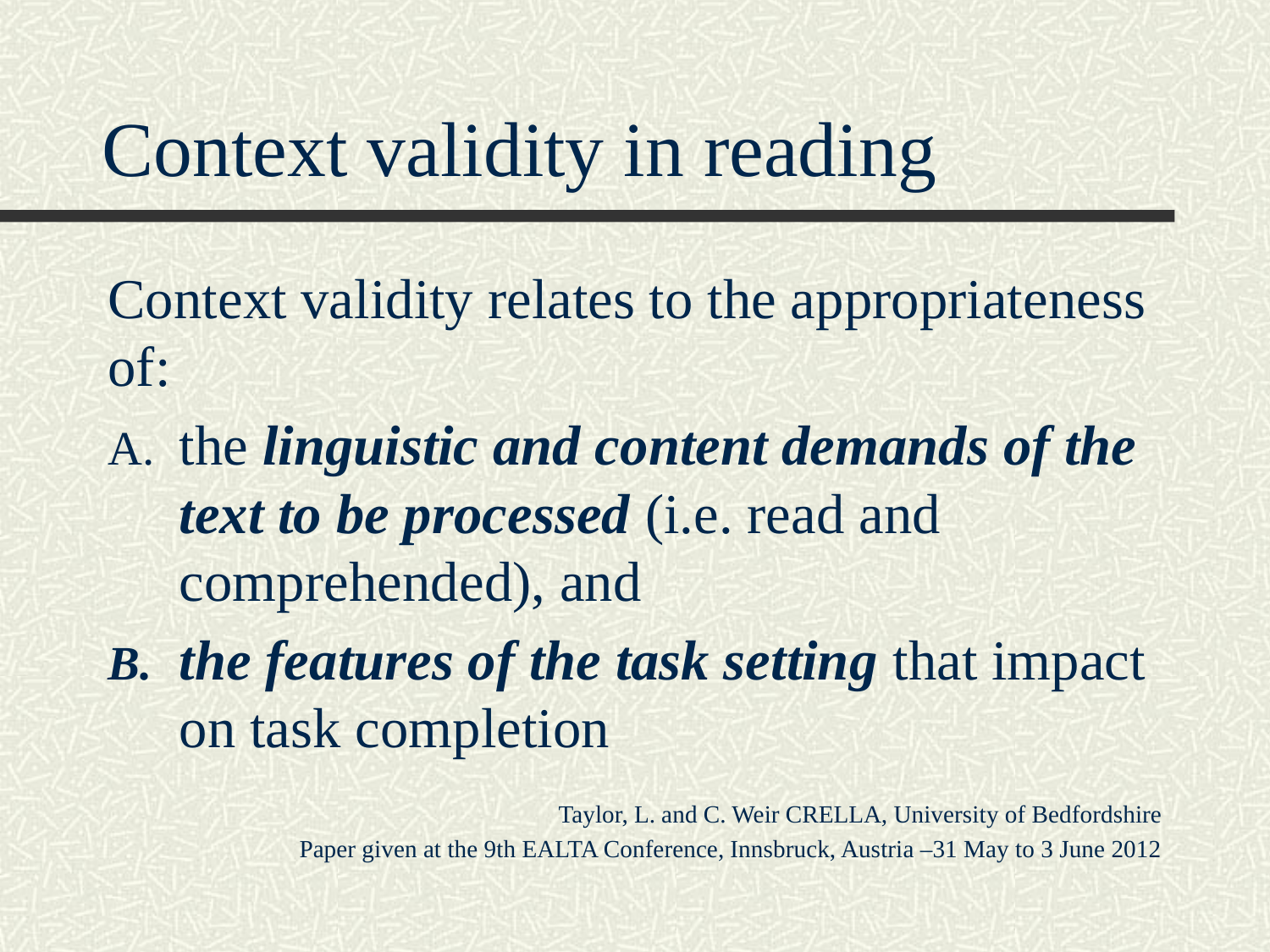

# Context validity in reading
Context validity relates to the appropriateness of:
the linguistic and content demands of the text to be processed (i.e. read and comprehended), and
the features of the task setting that impact on task completion

Taylor, L. and C. Weir CRELLA, University of Bedfordshire
Paper given at the 9th EALTA Conference, Innsbruck, Austria –31 May to 3 June 2012